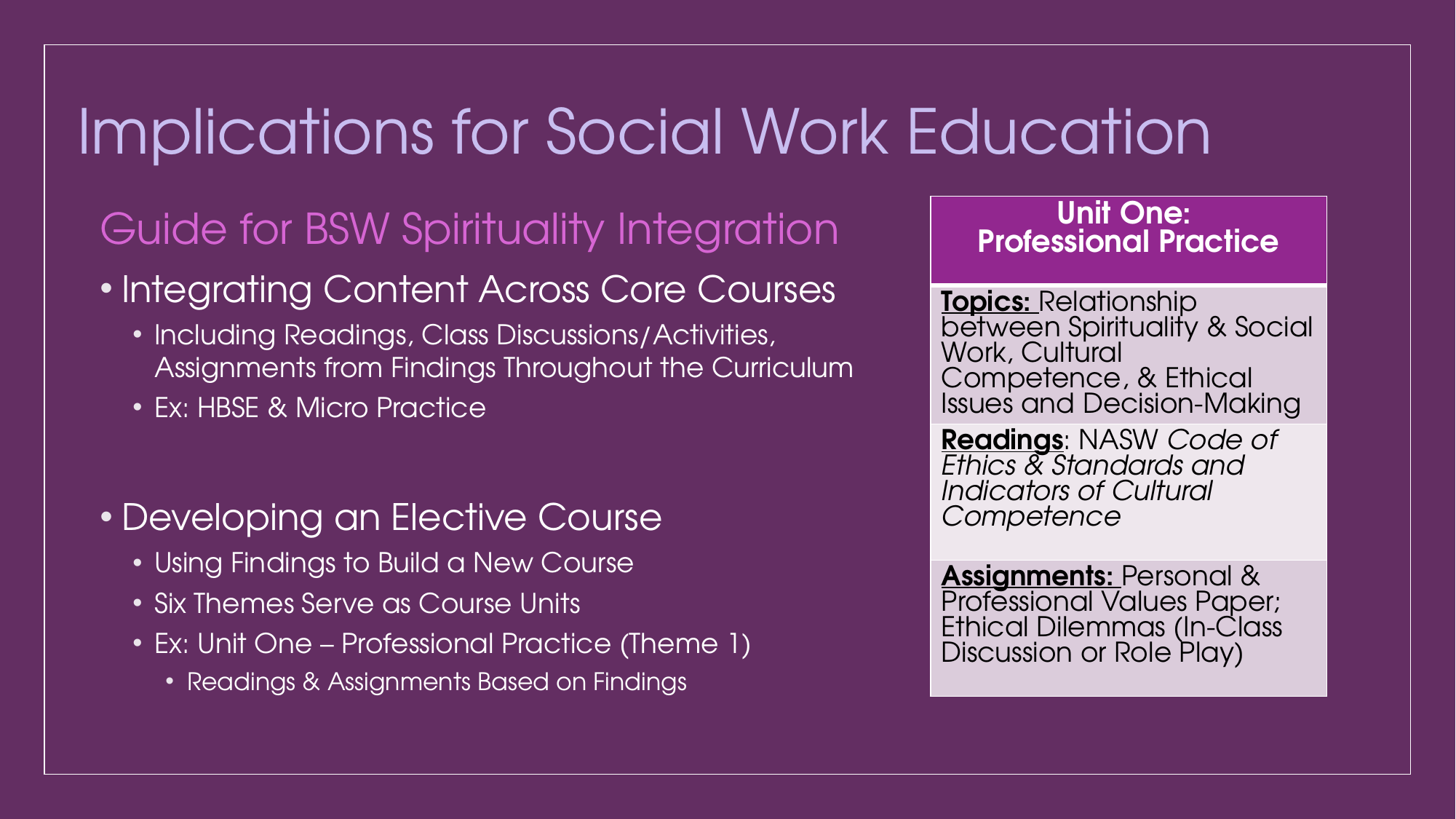

# Implications for Social Work Education
Guide for BSW Spirituality Integration
Integrating Content Across Core Courses
Including Readings, Class Discussions/Activities, Assignments from Findings Throughout the Curriculum
Ex: HBSE & Micro Practice

Developing an Elective Course
Using Findings to Build a New Course
Six Themes Serve as Course Units
Ex: Unit One – Professional Practice (Theme 1)
Readings & Assignments Based on Findings

| Unit One: Professional Practice |
| --- |
| Topics: Relationship between Spirituality & Social Work, Cultural Competence, & Ethical Issues and Decision-Making |
| Readings: NASW Code of Ethics & Standards and Indicators of Cultural Competence |
| Assignments: Personal & Professional Values Paper; Ethical Dilemmas (In-Class Discussion or Role Play) |